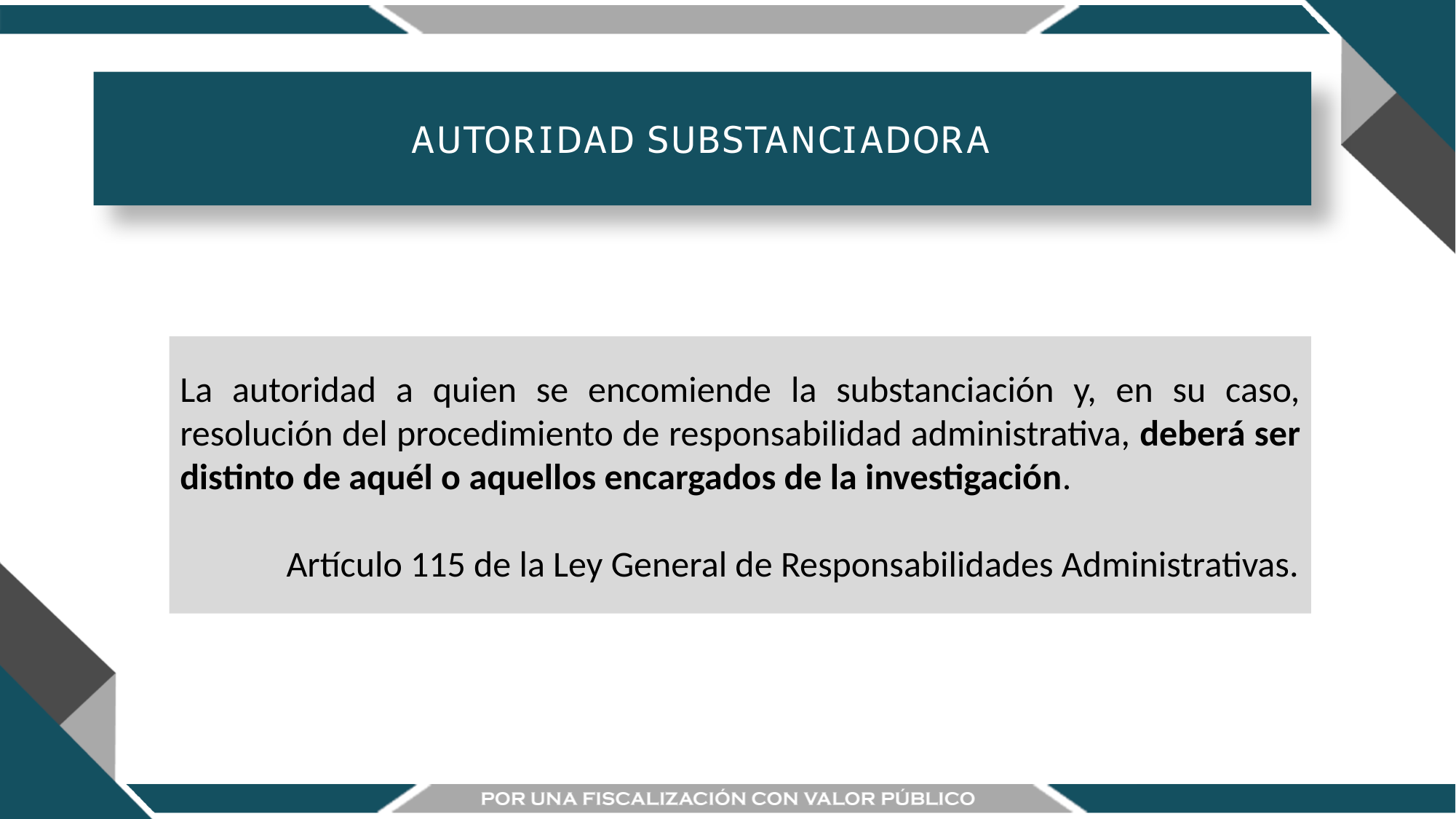

AUTORIDAD SUBSTANCIADORA
La autoridad a quien se encomiende la substanciación y, en su caso, resolución del procedimiento de responsabilidad administrativa, deberá ser distinto de aquél o aquellos encargados de la investigación.

             Artículo 115 de la Ley General de Responsabilidades Administrativas.